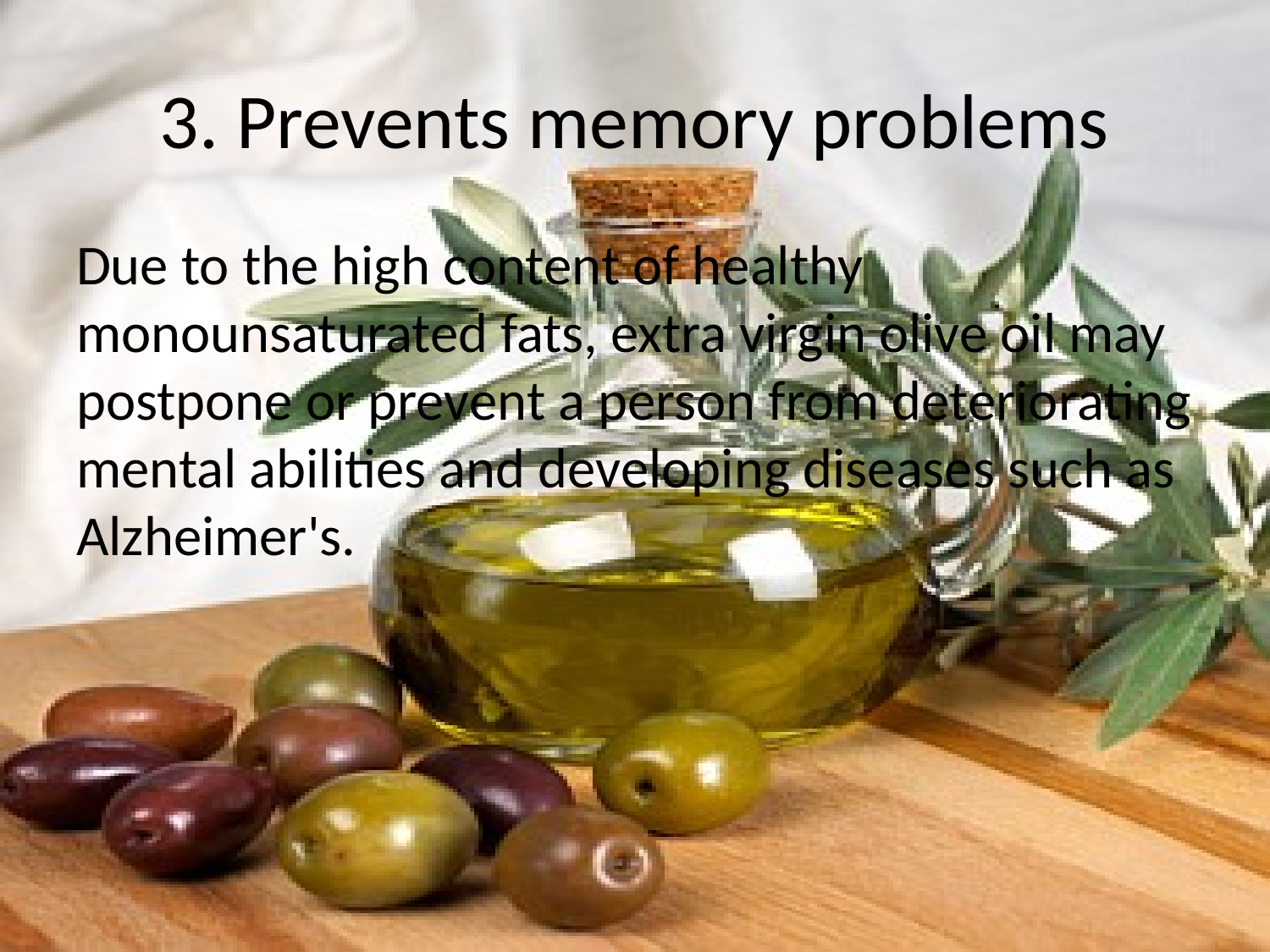

# 3. Prevents memory problems
Due to the high content of healthy monounsaturated fats, extra virgin olive oil may postpone or prevent a person from deteriorating mental abilities and developing diseases such as Alzheimer's.